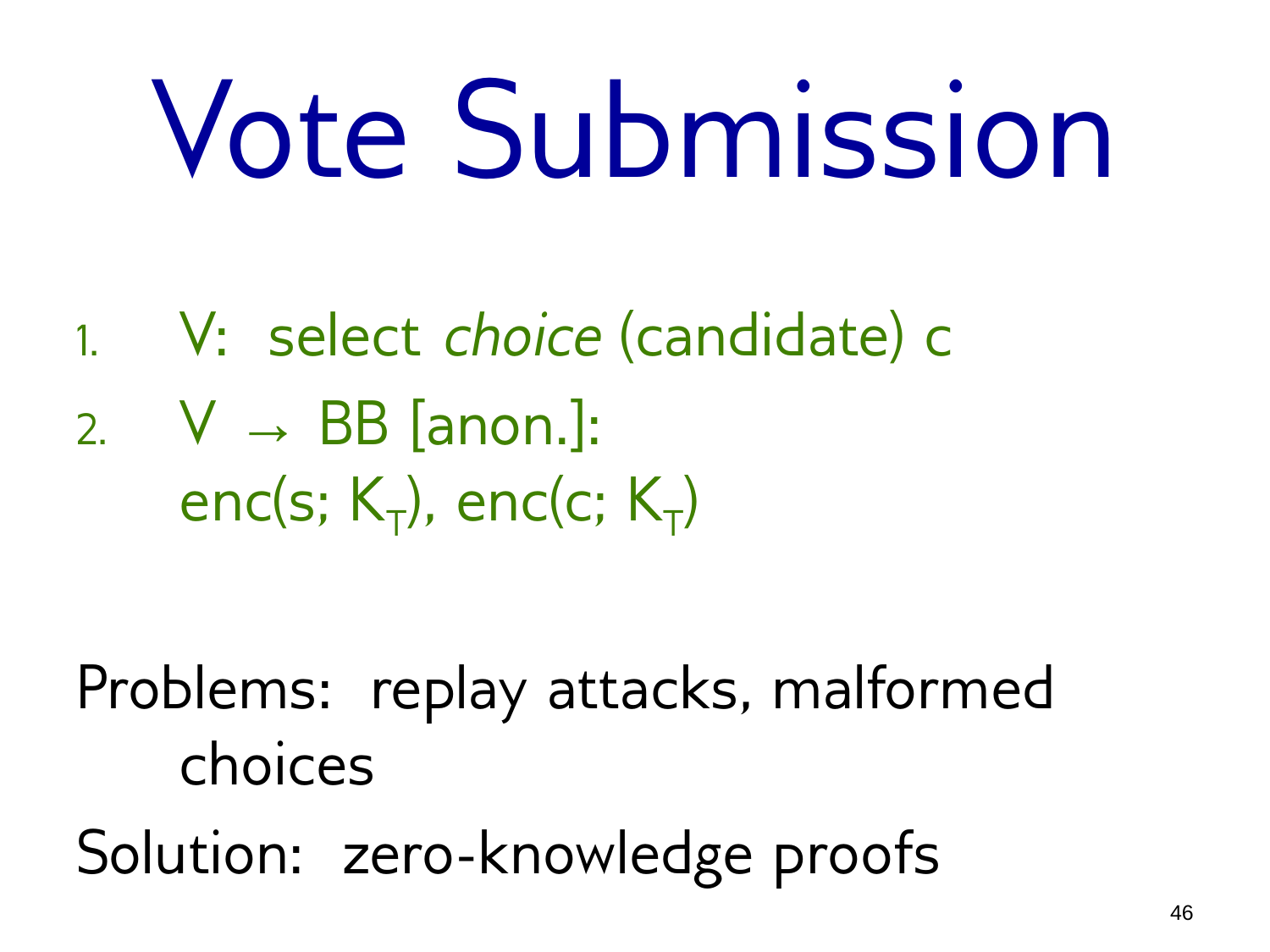

# Vote Submission
V:  select choice (candidate) c
V → BB [anon.]:
enc(s; KT), enc(c; KT)

Problems:  replay attacks, malformed choices
Solution:  zero-knowledge proofs

46